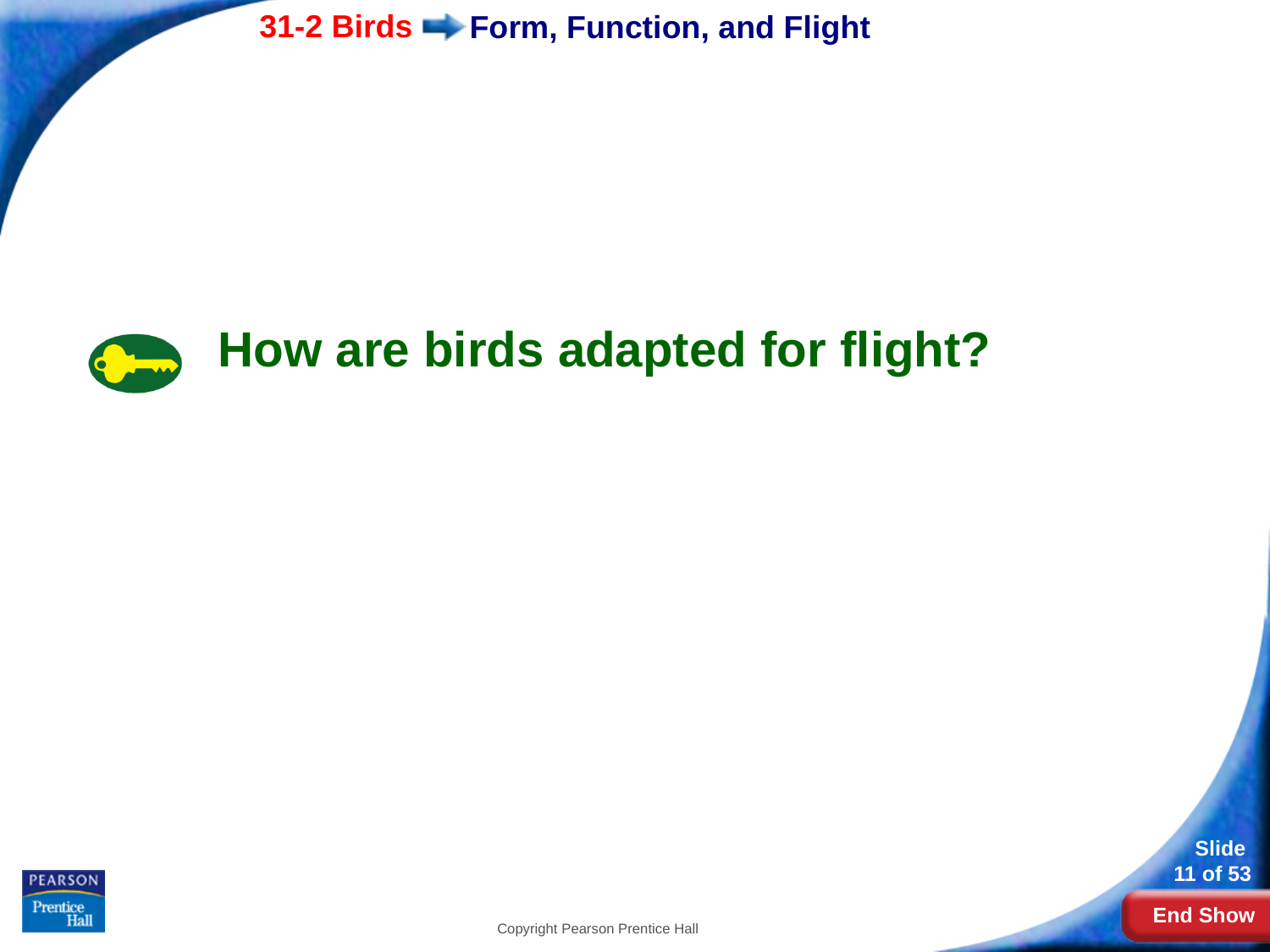

# Form, Function, and Flight

How are birds adapted for flight?

Copyright Pearson Prentice Hall